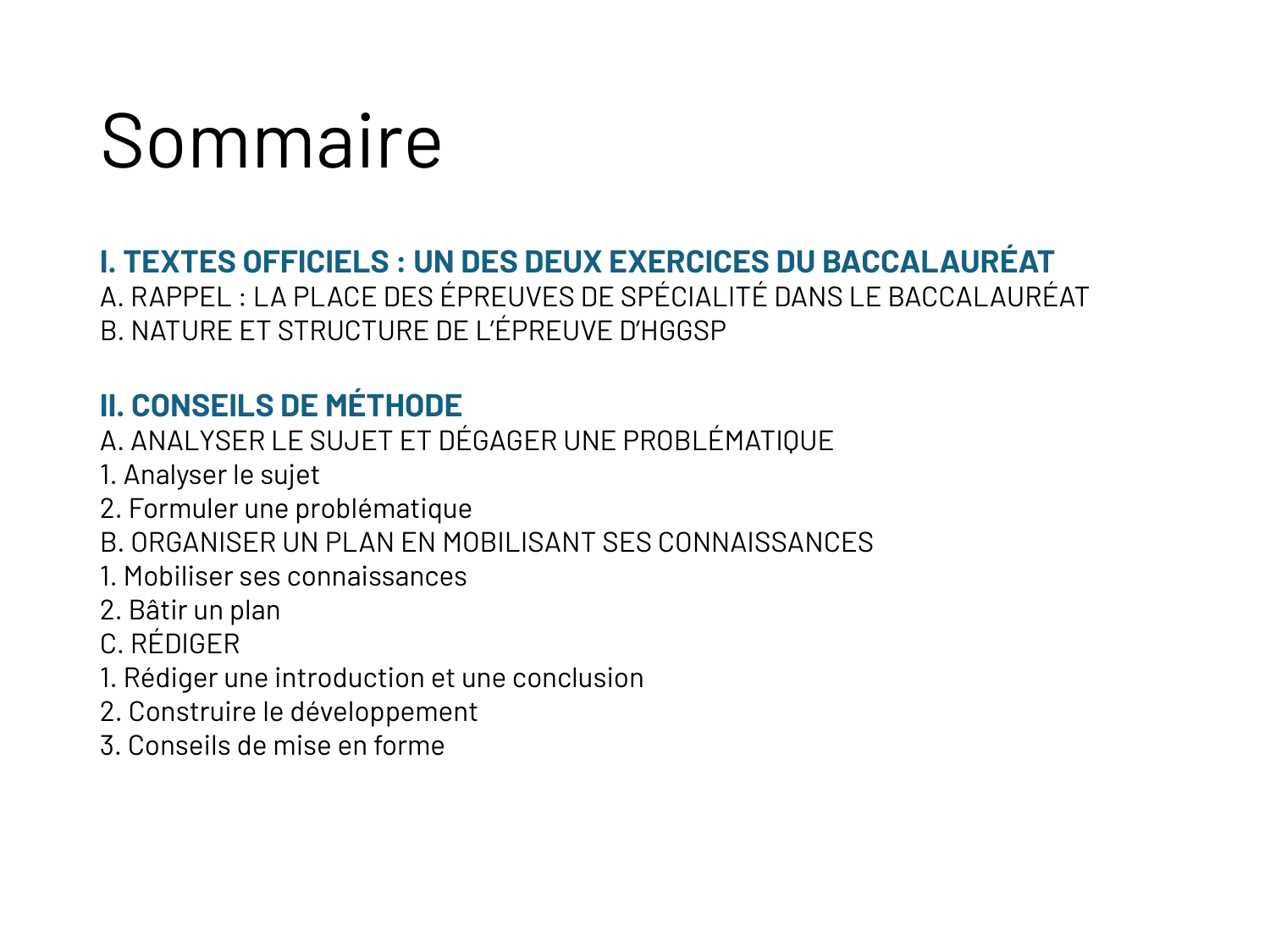

# Sommaire
I. TEXTES OFFICIELS : UN DES DEUX EXERCICES DU BACCALAURÉAT
A. RAPPEL : LA PLACE DES ÉPREUVES DE SPÉCIALITÉ DANS LE BACCALAURÉAT
B. NATURE ET STRUCTURE DE L’ÉPREUVE D’HGGSP

II. CONSEILS DE MÉTHODE
A. ANALYSER LE SUJET ET DÉGAGER UNE PROBLÉMATIQUE
1. Analyser le sujet
2. Formuler une problématique
B. ORGANISER UN PLAN EN MOBILISANT SES CONNAISSANCES
1. Mobiliser ses connaissances
2. Bâtir un plan
C. RÉDIGER
1. Rédiger une introduction et une conclusion
2. Construire le développement
3. Conseils de mise en forme